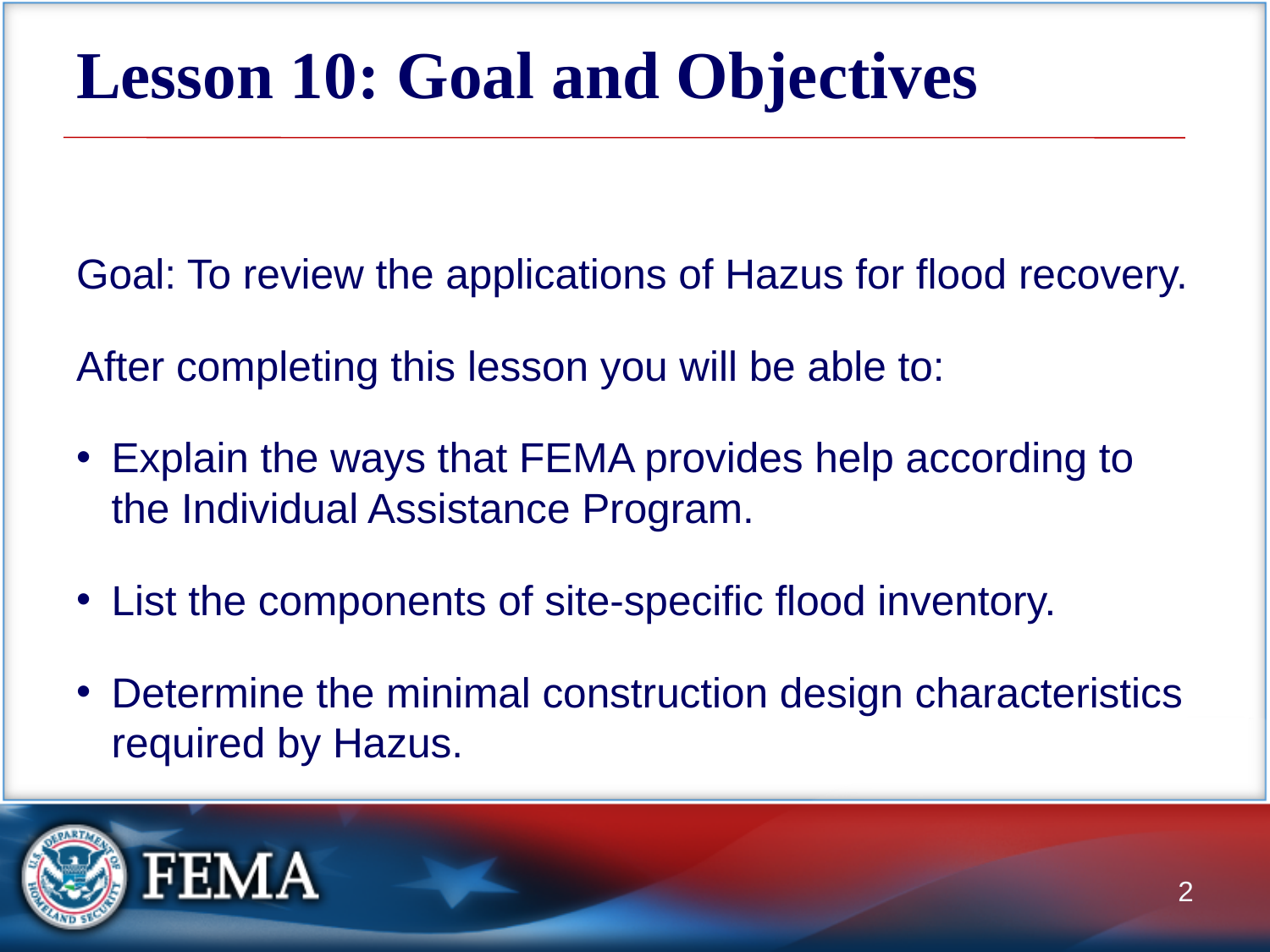

# Lesson 10: Goal and Objectives

Goal: To review the applications of Hazus for flood recovery.
After completing this lesson you will be able to:
Explain the ways that FEMA provides help according to the Individual Assistance Program.
List the components of site-specific flood inventory.
Determine the minimal construction design characteristics required by Hazus.
2